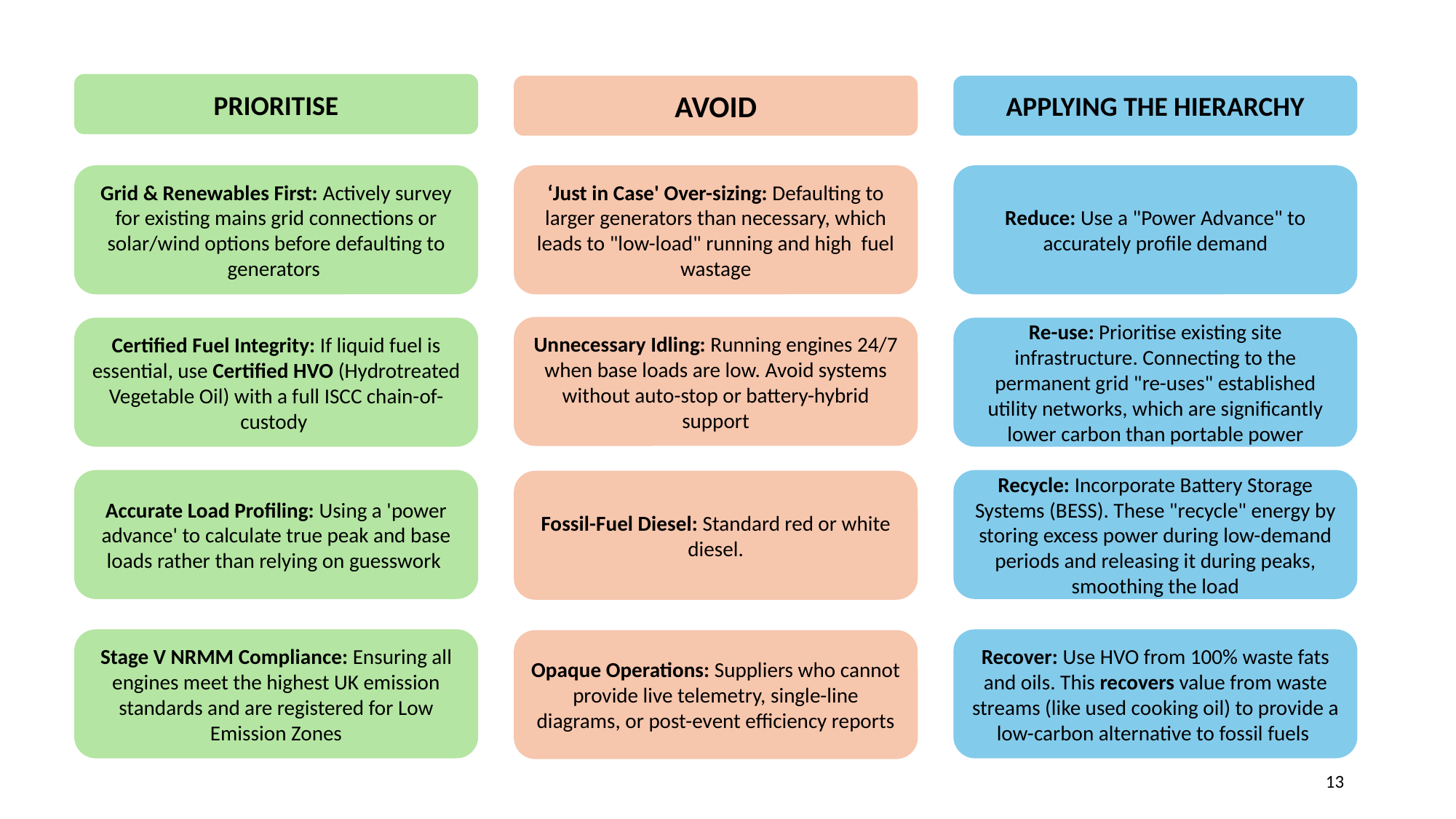

PRIORITISE
AVOID
APPLYING THE HIERARCHY
‘Just in Case' Over-sizing: Defaulting to larger generators than necessary, which leads to "low-load" running and high  fuel wastage
Grid & Renewables First: Actively survey for existing mains grid connections or solar/wind options before defaulting to generators
Reduce: Use a "Power Advance" to accurately profile demand
Unnecessary Idling: Running engines 24/7 when base loads are low. Avoid systems without auto-stop or battery-hybrid support
Certified Fuel Integrity: If liquid fuel is essential, use Certified HVO (Hydrotreated Vegetable Oil) with a full ISCC chain-of-custody
Re-use: Prioritise existing site infrastructure. Connecting to the permanent grid "re-uses" established utility networks, which are significantly lower carbon than portable power
Accurate Load Profiling: Using a 'power advance' to calculate true peak and base loads rather than relying on guesswork
Recycle: Incorporate Battery Storage Systems (BESS). These "recycle" energy by storing excess power during low-demand periods and releasing it during peaks, smoothing the load
Fossil-Fuel Diesel: Standard red or white diesel.
Stage V NRMM Compliance: Ensuring all engines meet the highest UK emission standards and are registered for Low Emission Zones
Recover: Use HVO from 100% waste fats and oils. This recovers value from waste streams (like used cooking oil) to provide a low-carbon alternative to fossil fuels
Opaque Operations: Suppliers who cannot provide live telemetry, single-line diagrams, or post-event efficiency reports
13